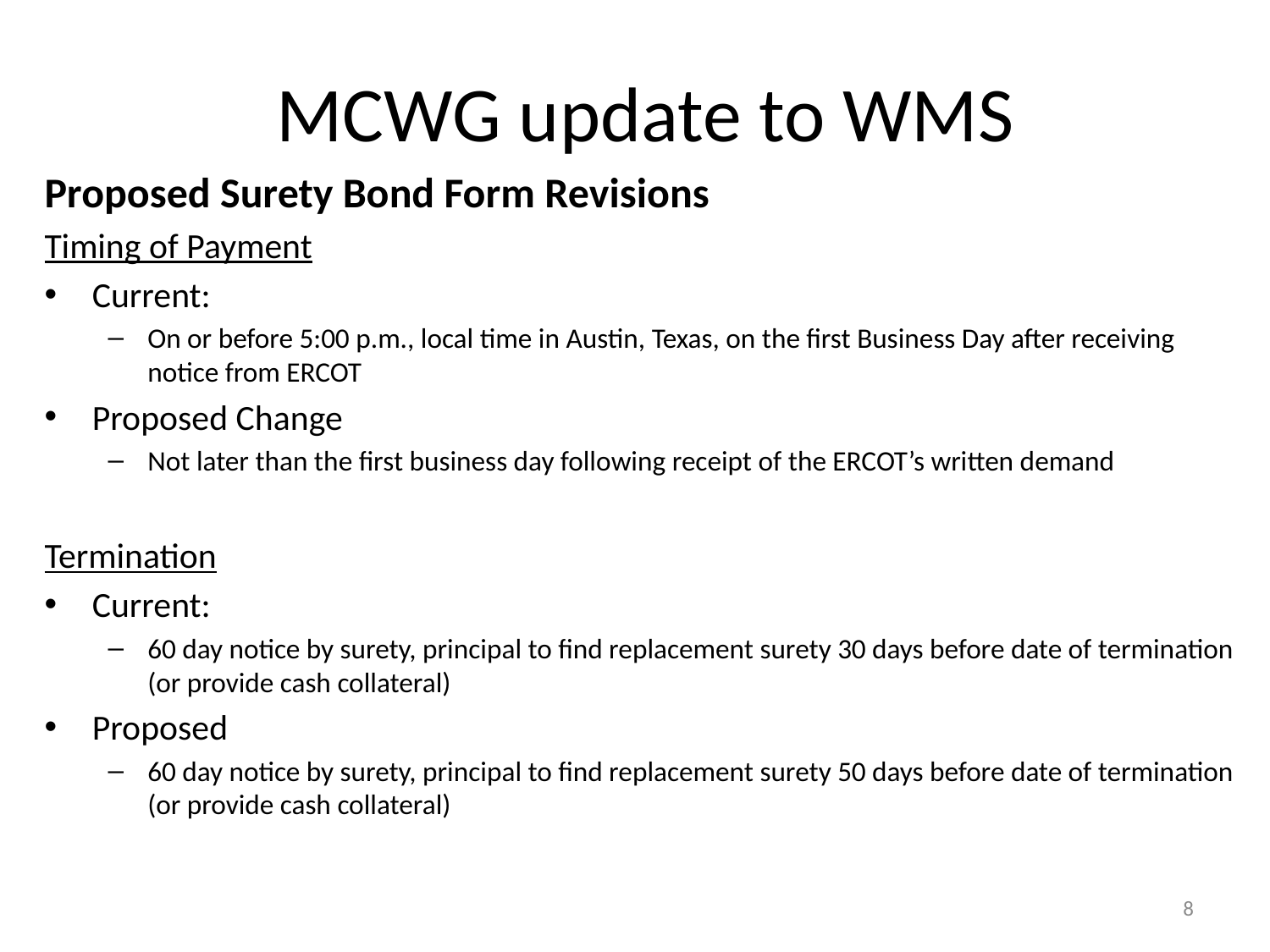

# MCWG update to WMS
Proposed Surety Bond Form Revisions
Timing of Payment
Current:
On or before 5:00 p.m., local time in Austin, Texas, on the first Business Day after receiving notice from ERCOT
Proposed Change
Not later than the first business day following receipt of the ERCOT’s written demand

Termination
Current:
60 day notice by surety, principal to find replacement surety 30 days before date of termination (or provide cash collateral)
Proposed
60 day notice by surety, principal to find replacement surety 50 days before date of termination (or provide cash collateral)

8